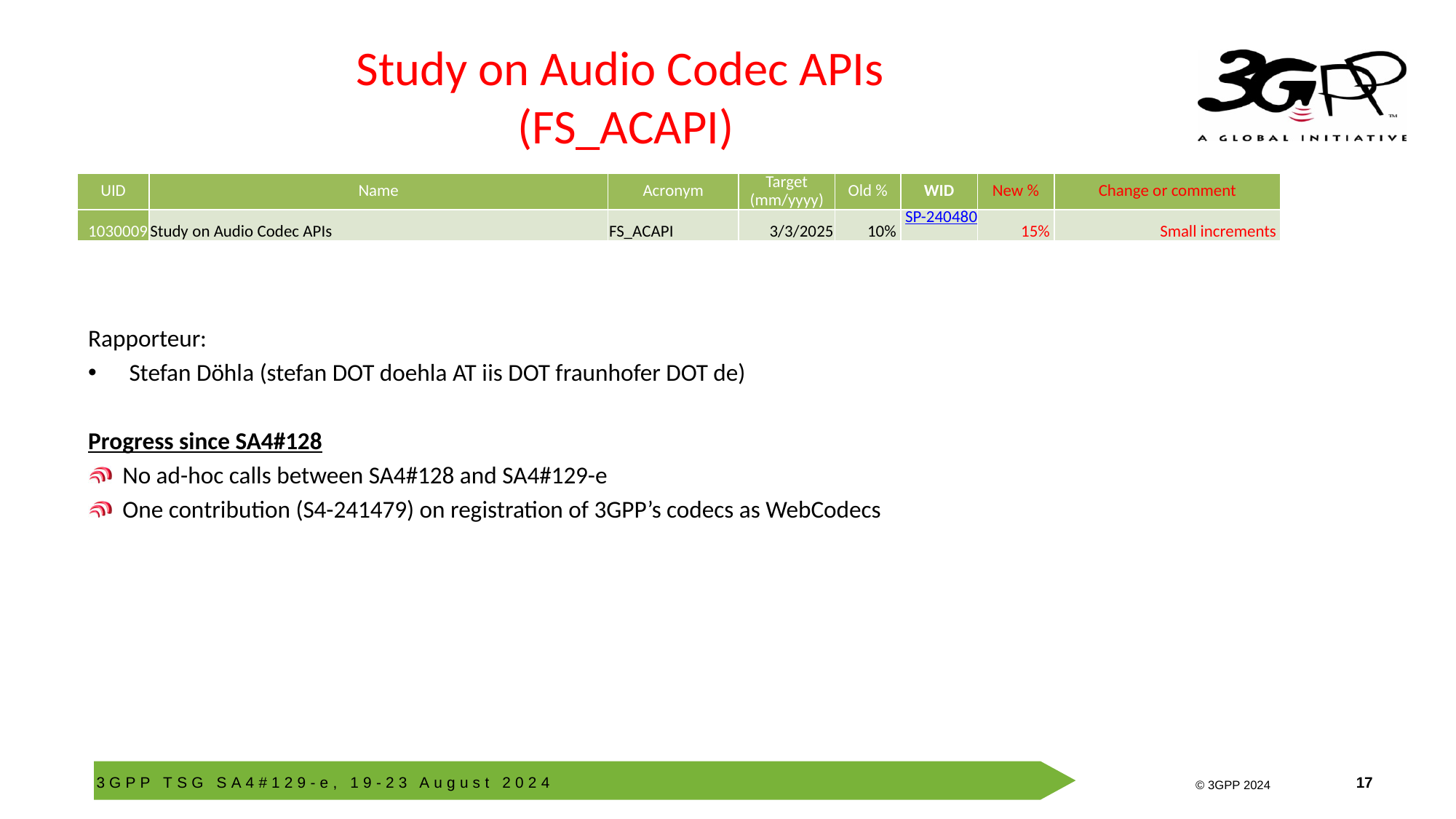

# Study on Audio Codec APIs (FS_ACAPI)
| UID | Name | Acronym | Target (mm/yyyy) | Old % | WID | New % | Change or comment |
| --- | --- | --- | --- | --- | --- | --- | --- |
| 1030009 | Study on Audio Codec APIs | FS\_ACAPI | 3/3/2025 | 10% | SP-240480 | 15% | Small increments |
Rapporteur:
Stefan Döhla (stefan DOT doehla AT iis DOT fraunhofer DOT de)

Progress since SA4#128
No ad-hoc calls between SA4#128 and SA4#129-e
One contribution (S4-241479) on registration of 3GPP’s codecs as WebCodecs